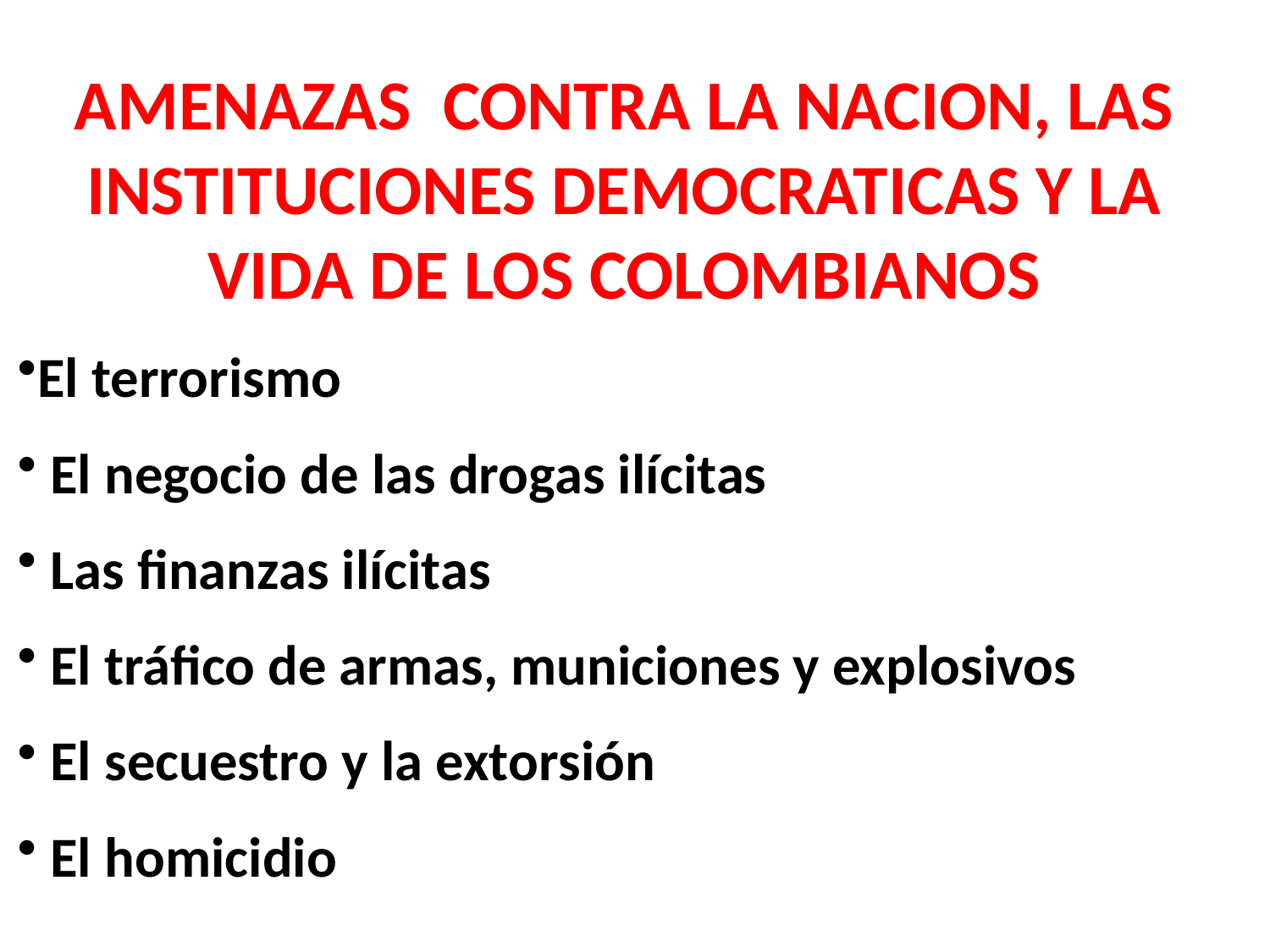

AMENAZAS  CONTRA LA NACION, LAS INSTITUCIONES DEMOCRATICAS Y LA VIDA DE LOS COLOMBIANOS
El terrorismo
 El negocio de las drogas ilícitas
 Las finanzas ilícitas
 El tráfico de armas, municiones y explosivos
 El secuestro y la extorsión
 El homicidio